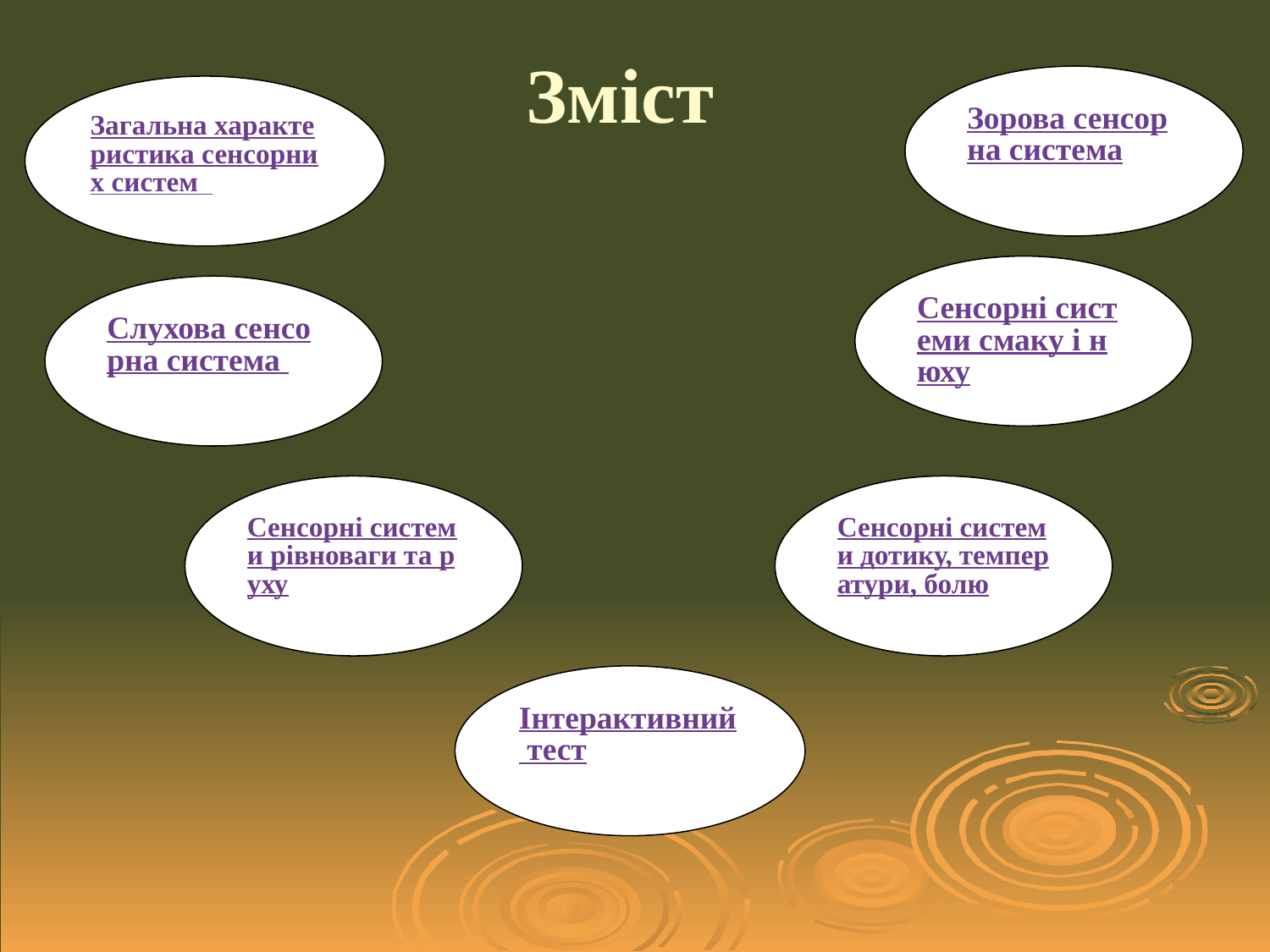

# Зміст
Зорова сенсорна система

Загальна характеристика сенсорних систем
Сенсорні системи смаку і нюху
Слухова сенсорна система
Сенсорні системи рівноваги та руху
Сенсорні системи дотику, температури, болю
Інтерактивний тест